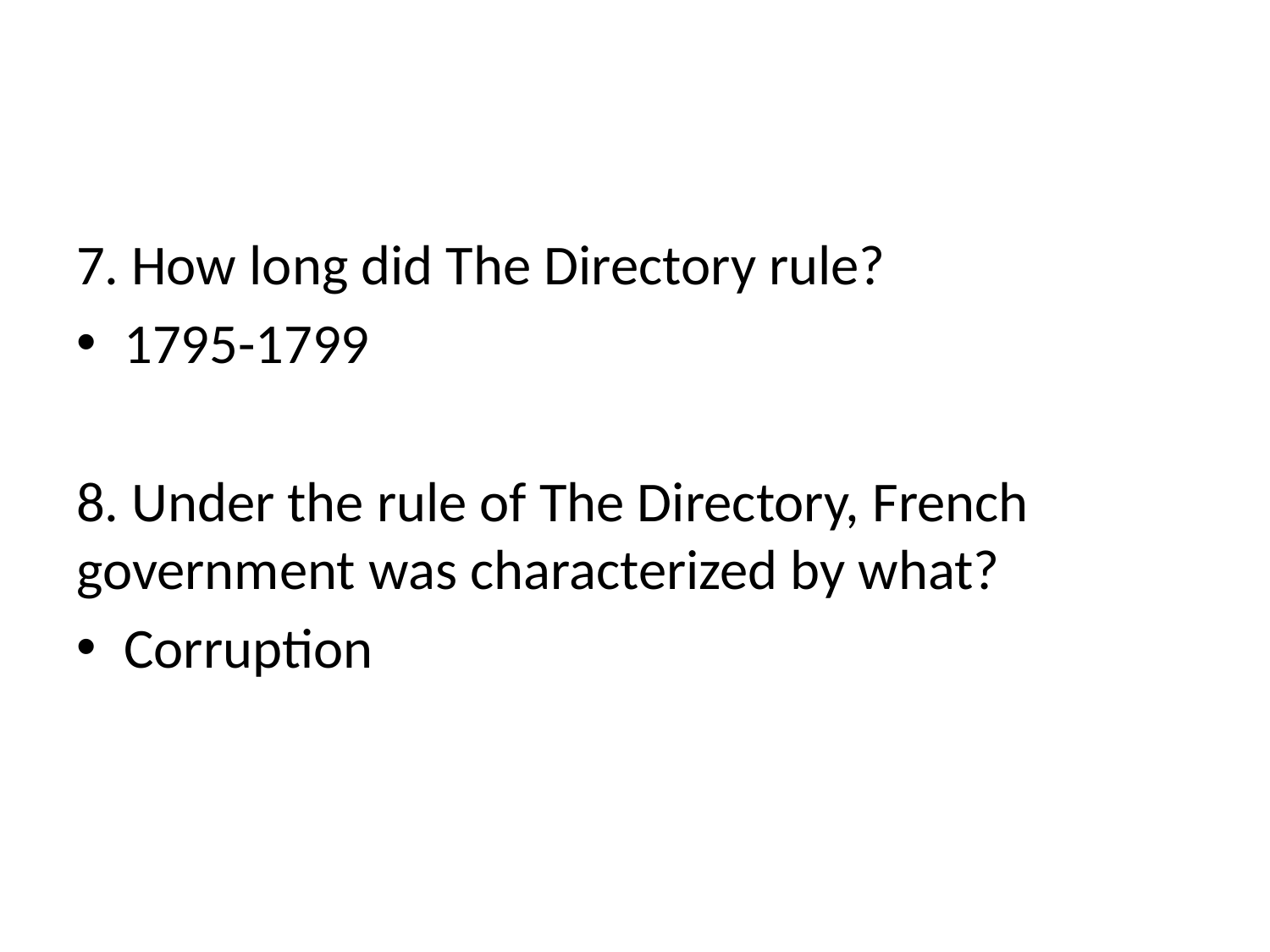

#
7. How long did The Directory rule?
1795-1799

8. Under the rule of The Directory, French government was characterized by what?
Corruption